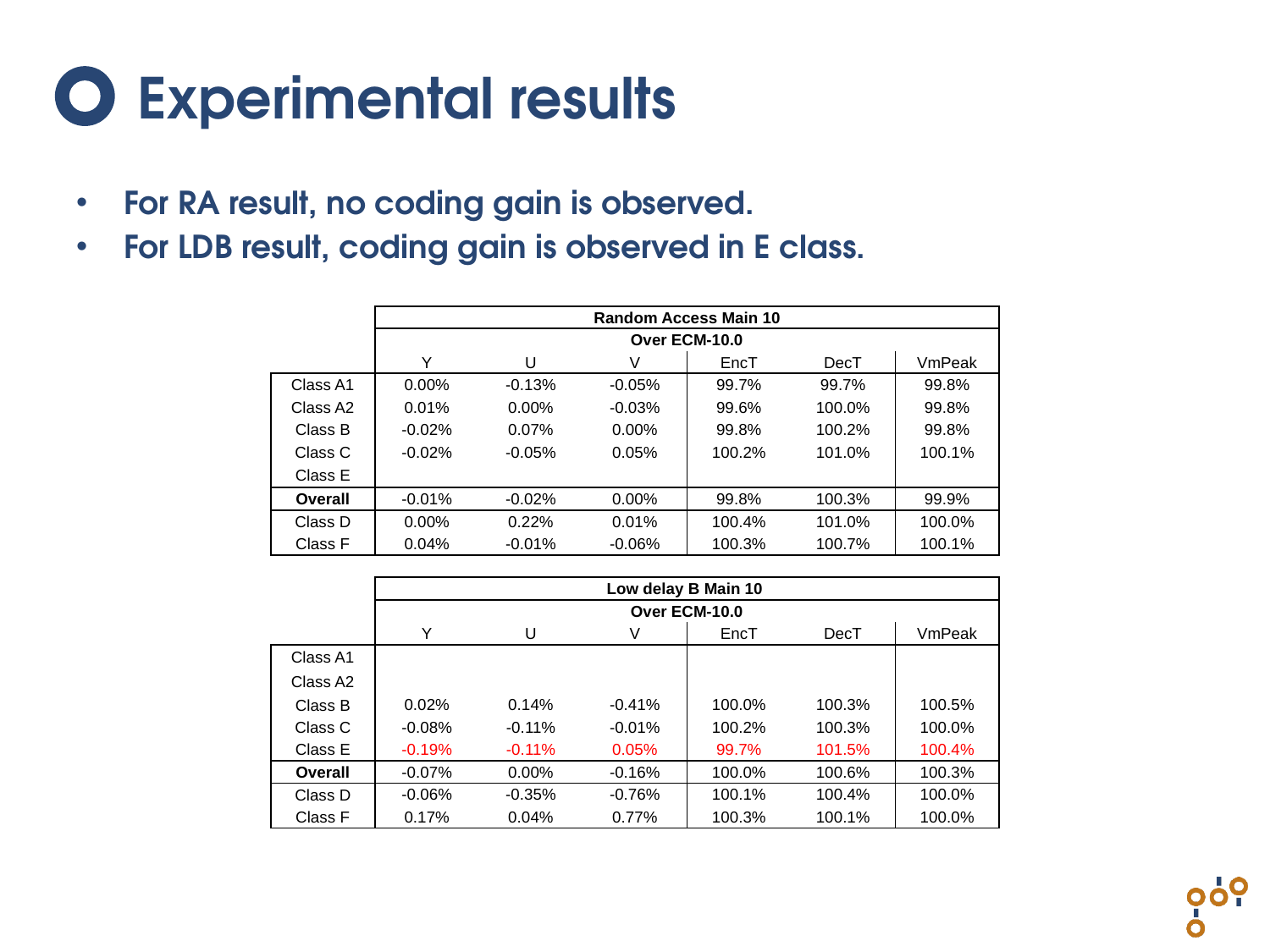

# Experimental results
For RA result, no coding gain is observed.
For LDB result, coding gain is observed in E class.
|  | Random Access Main 10 |  |  |  |  |  |
| --- | --- | --- | --- | --- | --- | --- |
|  | Over ECM-10.0 |  |  |  |  |  |
|  | Y | U | V | EncT | DecT | VmPeak |
| Class A1 | 0.00% | -0.13% | -0.05% | 99.7% | 99.7% | 99.8% |
| Class A2 | 0.01% | 0.00% | -0.03% | 99.6% | 100.0% | 99.8% |
| Class B | -0.02% | 0.07% | 0.00% | 99.8% | 100.2% | 99.8% |
| Class C | -0.02% | -0.05% | 0.05% | 100.2% | 101.0% | 100.1% |
| Class E |  |  |  |  |  |  |
| Overall | -0.01% | -0.02% | 0.00% | 99.8% | 100.3% | 99.9% |
| Class D | 0.00% | 0.22% | 0.01% | 100.4% | 101.0% | 100.0% |
| Class F | 0.04% | -0.01% | -0.06% | 100.3% | 100.7% | 100.1% |
|  |  |  |  |  |  |  |
|  | Low delay B Main 10 |  |  |  |  |  |
|  | Over ECM-10.0 |  |  |  |  |  |
|  | Y | U | V | EncT | DecT | VmPeak |
| Class A1 |  |  |  |  |  |  |
| Class A2 |  |  |  |  |  |  |
| Class B | 0.02% | 0.14% | -0.41% | 100.0% | 100.3% | 100.5% |
| Class C | -0.08% | -0.11% | -0.01% | 100.2% | 100.3% | 100.0% |
| Class E | -0.19% | -0.11% | 0.05% | 99.7% | 101.5% | 100.4% |
| Overall | -0.07% | 0.00% | -0.16% | 100.0% | 100.6% | 100.3% |
| Class D | -0.06% | -0.35% | -0.76% | 100.1% | 100.4% | 100.0% |
| Class F | 0.17% | 0.04% | 0.77% | 100.3% | 100.1% | 100.0% |